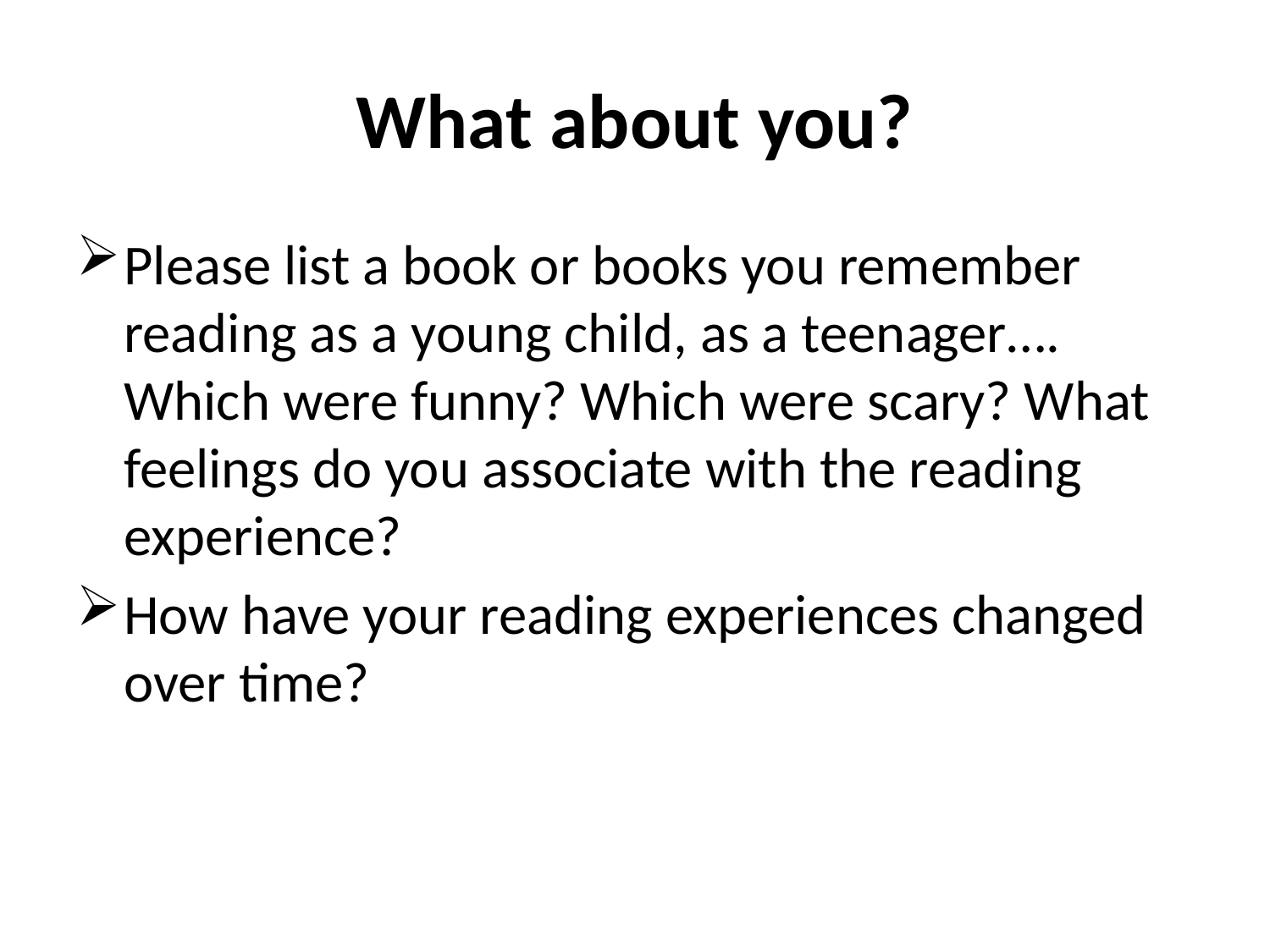

# What about you?
Please list a book or books you remember reading as a young child, as a teenager…. Which were funny? Which were scary? What feelings do you associate with the reading experience?
How have your reading experiences changed over time?